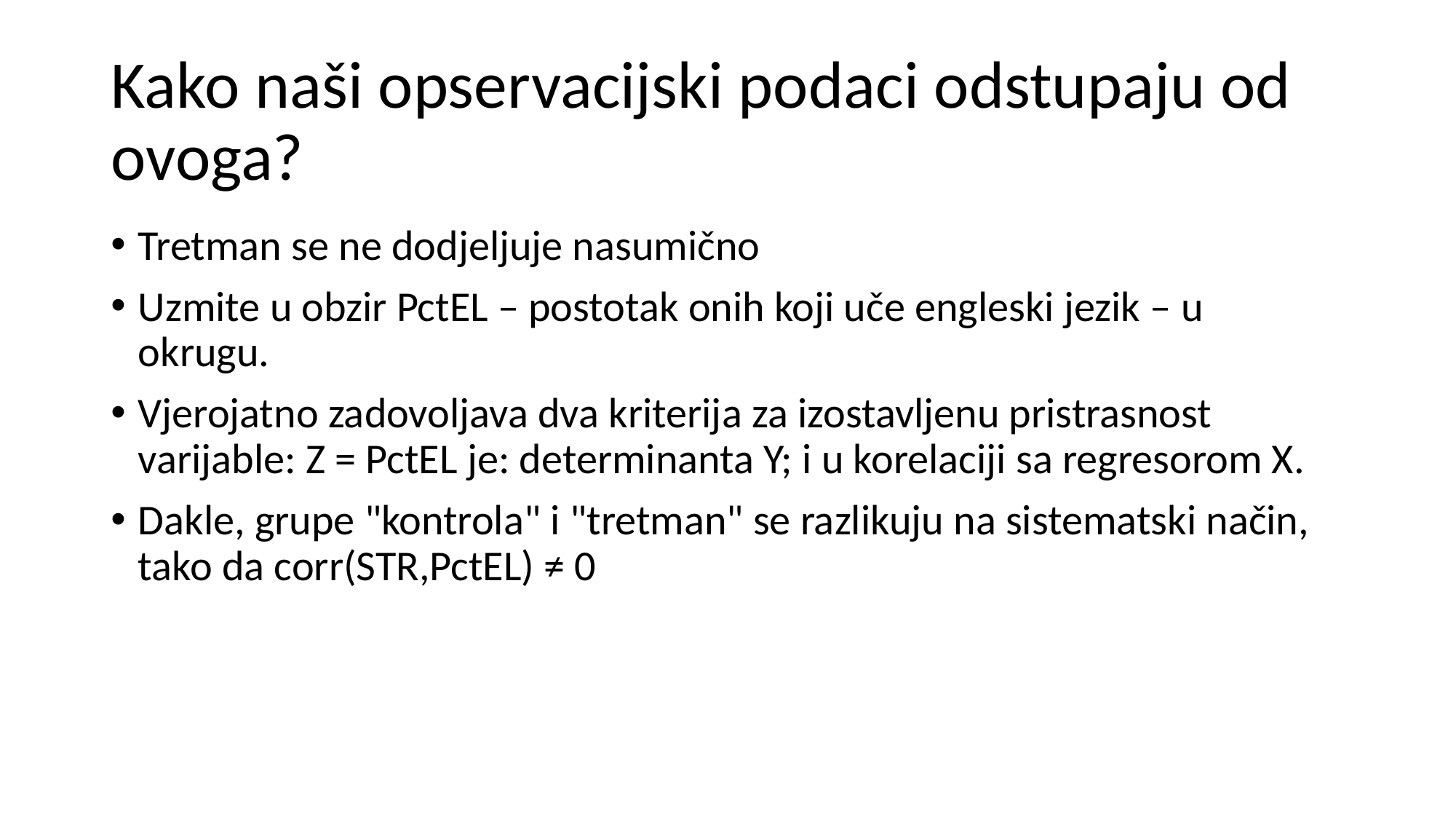

# Kako naši opservacijski podaci odstupaju od ovoga?
Tretman se ne dodjeljuje nasumično
Uzmite u obzir PctEL – postotak onih koji uče engleski jezik – u okrugu.
Vjerojatno zadovoljava dva kriterija za izostavljenu pristrasnost varijable: Z = PctEL je: determinanta Y; i u korelaciji sa regresorom X.
Dakle, grupe "kontrola" i "tretman" se razlikuju na sistematski način, tako da corr(STR,PctEL) ≠ 0